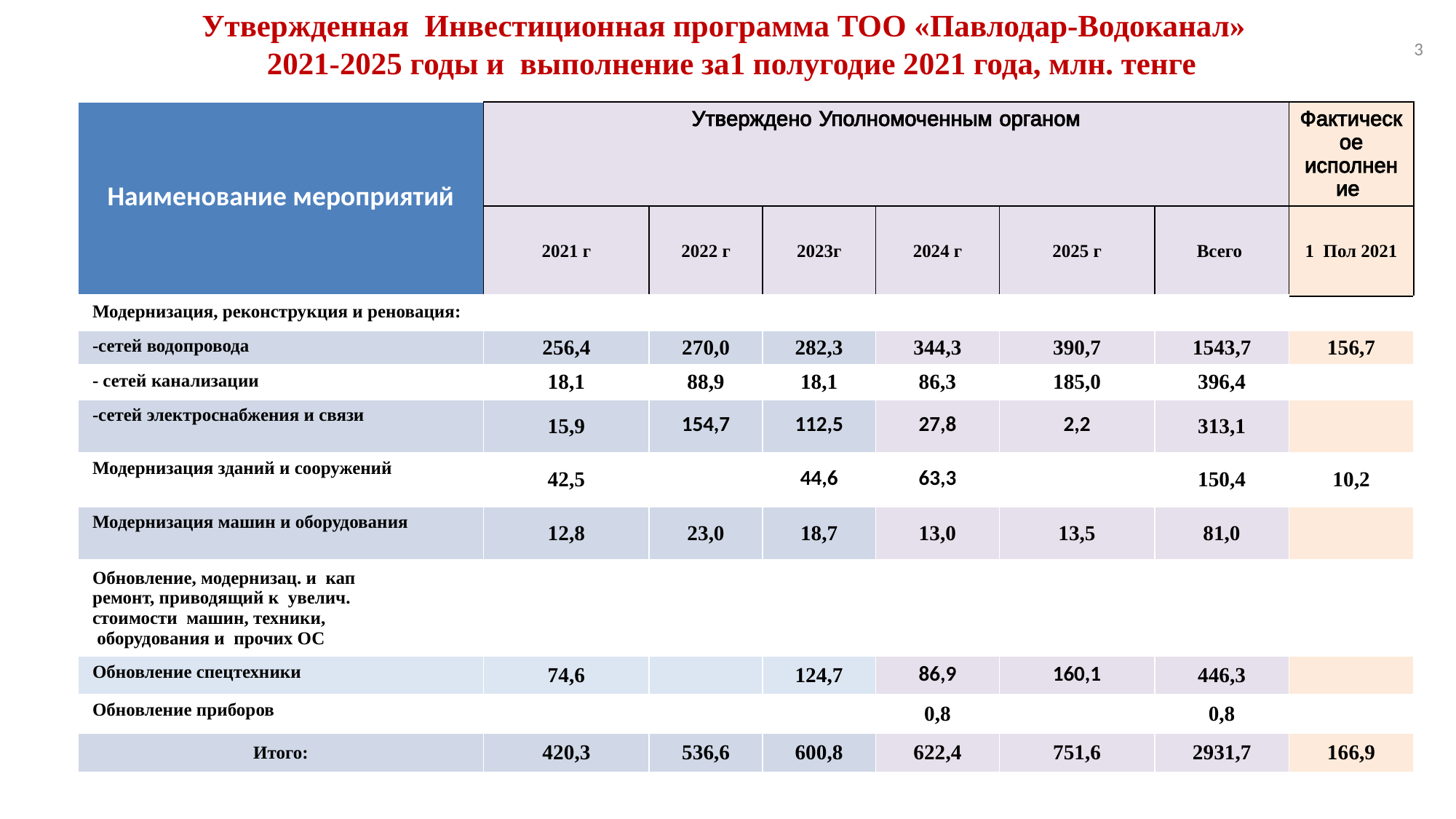

# Утвержденная  Инвестиционная программа ТОО «Павлодар-Водоканал» 2021-2025 годы и  выполнение за1 полугодие 2021 года, млн. тенге
3
| Наименование мероприятий | Утверждено Уполномоченным органом |  |  |  |  |  | Фактическое исполнение |
| --- | --- | --- | --- | --- | --- | --- | --- |
|  | 2021 г | 2022 г | 2023г | 2024 г | 2025 г | Всего | 1 Пол 2021 |
| Модернизация, реконструкция и реновация: |  |  |  |  |  |  |  |
| -сетей водопровода | 256,4 | 270,0 | 282,3 | 344,3 | 390,7 | 1543,7 | 156,7 |
| - сетей канализации | 18,1 | 88,9 | 18,1 | 86,3 | 185,0 | 396,4 |  |
| -сетей электроснабжения и связи | 15,9 | 154,7 | 112,5 | 27,8 | 2,2 | 313,1 |  |
| Модернизация зданий и сооружений | 42,5 |  | 44,6 | 63,3 |  | 150,4 | 10,2 |
| Модернизация машин и оборудования | 12,8 | 23,0 | 18,7 | 13,0 | 13,5 | 81,0 |  |
| Обновление, модернизац. и кап ремонт, приводящий к увелич. стоимости машин, техники, оборудования и прочих ОС |  |  |  |  |  |  |  |
| Обновление спецтехники | 74,6 |  | 124,7 | 86,9 | 160,1 | 446,3 |  |
| Обновление приборов |  |  |  | 0,8 |  | 0,8 |  |
| Итого: | 420,3 | 536,6 | 600,8 | 622,4 | 751,6 | 2931,7 | 166,9 |